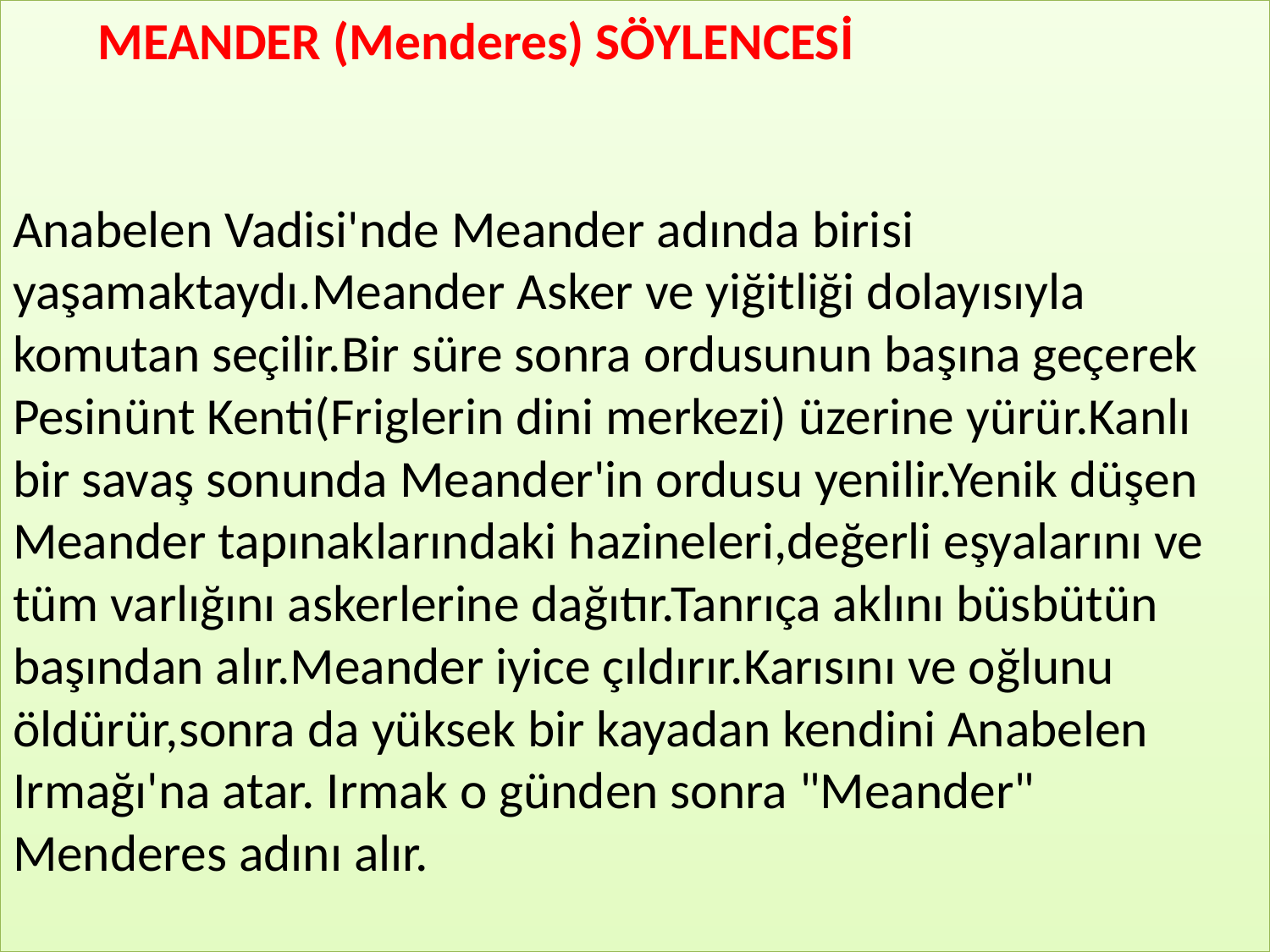

MEANDER (Menderes) SÖYLENCESİ
Anabelen Vadisi'nde Meander adında birisi yaşamaktaydı.Meander Asker ve yiğitliği dolayısıyla komutan seçilir.Bir süre sonra ordusunun başına geçerek Pesinünt Kenti(Friglerin dini merkezi) üzerine yürür.Kanlı bir savaş sonunda Meander'in ordusu yenilir.Yenik düşen Meander tapınaklarındaki hazineleri,değerli eşyalarını ve tüm varlığını askerlerine dağıtır.Tanrıça aklını büsbütün başından alır.Meander iyice çıldırır.Karısını ve oğlunu öldürür,sonra da yüksek bir kayadan kendini Anabelen Irmağı'na atar. Irmak o günden sonra "Meander" Menderes adını alır.